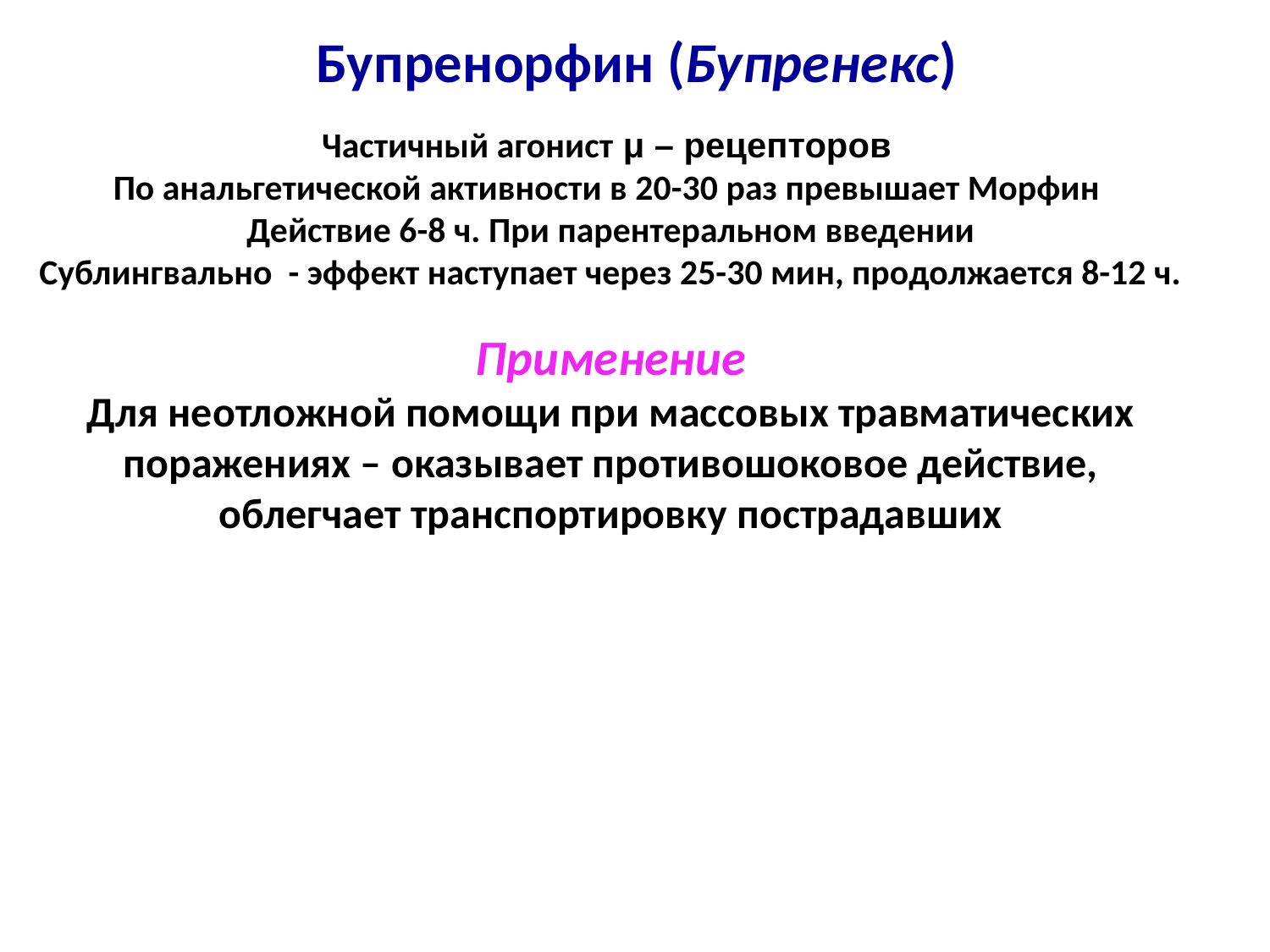

# Бупренорфин (Бупренекс)
Частичный агонист μ – рецепторов
По анальгетической активности в 20-30 раз превышает Морфин
Действие 6-8 ч. При парентеральном введении
Сублингвально  - эффект наступает через 25-30 мин, продолжается 8-12 ч.

Применение
Для неотложной помощи при массовых травматических поражениях – оказывает противошоковое действие, облегчает транспортировку пострадавших